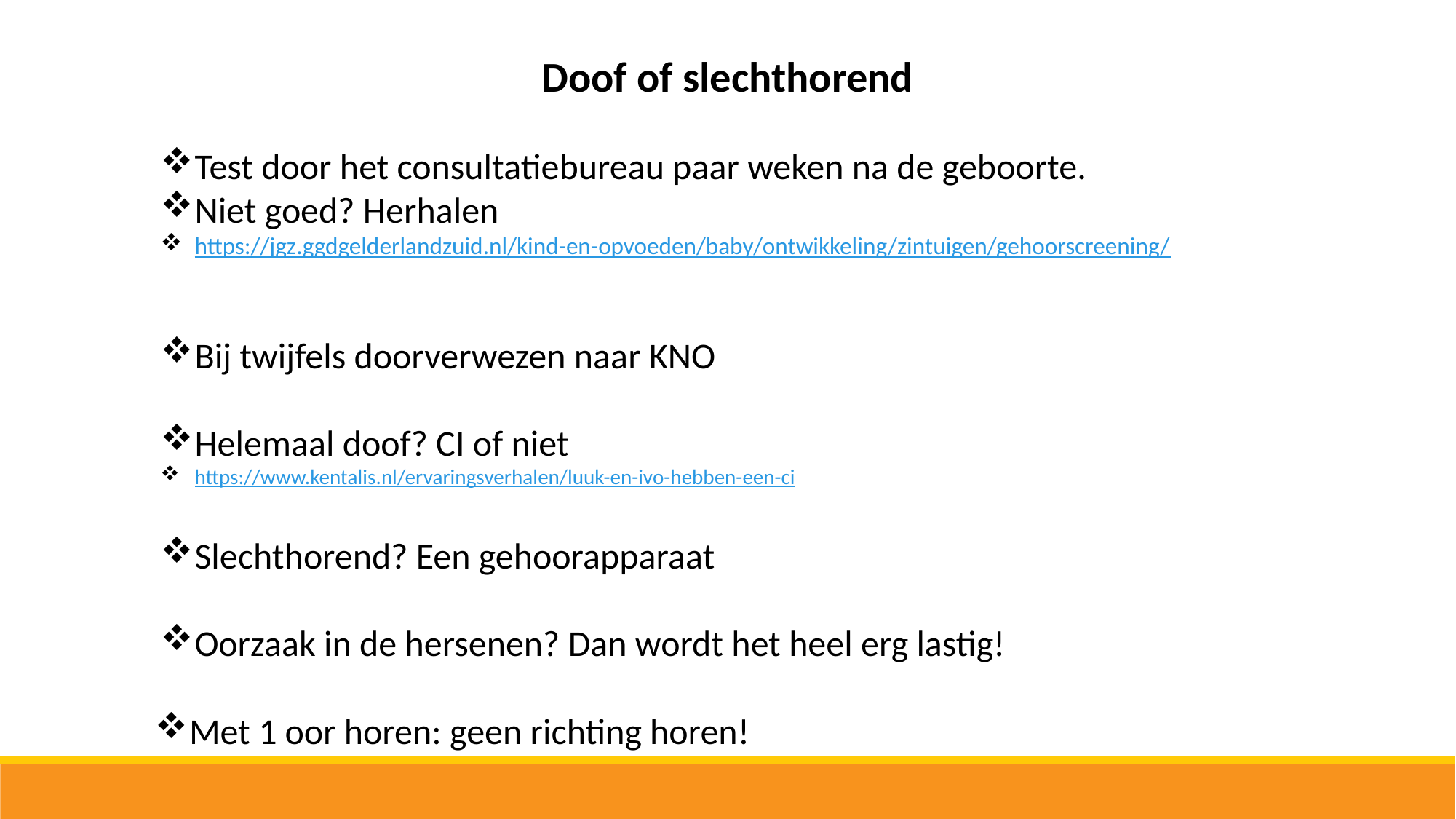

Doof of slechthorend
Test door het consultatiebureau paar weken na de geboorte.
Niet goed? Herhalen
https://jgz.ggdgelderlandzuid.nl/kind-en-opvoeden/baby/ontwikkeling/zintuigen/gehoorscreening/

Bij twijfels doorverwezen naar KNO

Helemaal doof? CI of niet
https://www.kentalis.nl/ervaringsverhalen/luuk-en-ivo-hebben-een-ci

Slechthorend? Een gehoorapparaat

Oorzaak in de hersenen? Dan wordt het heel erg lastig!

Met 1 oor horen: geen richting horen!